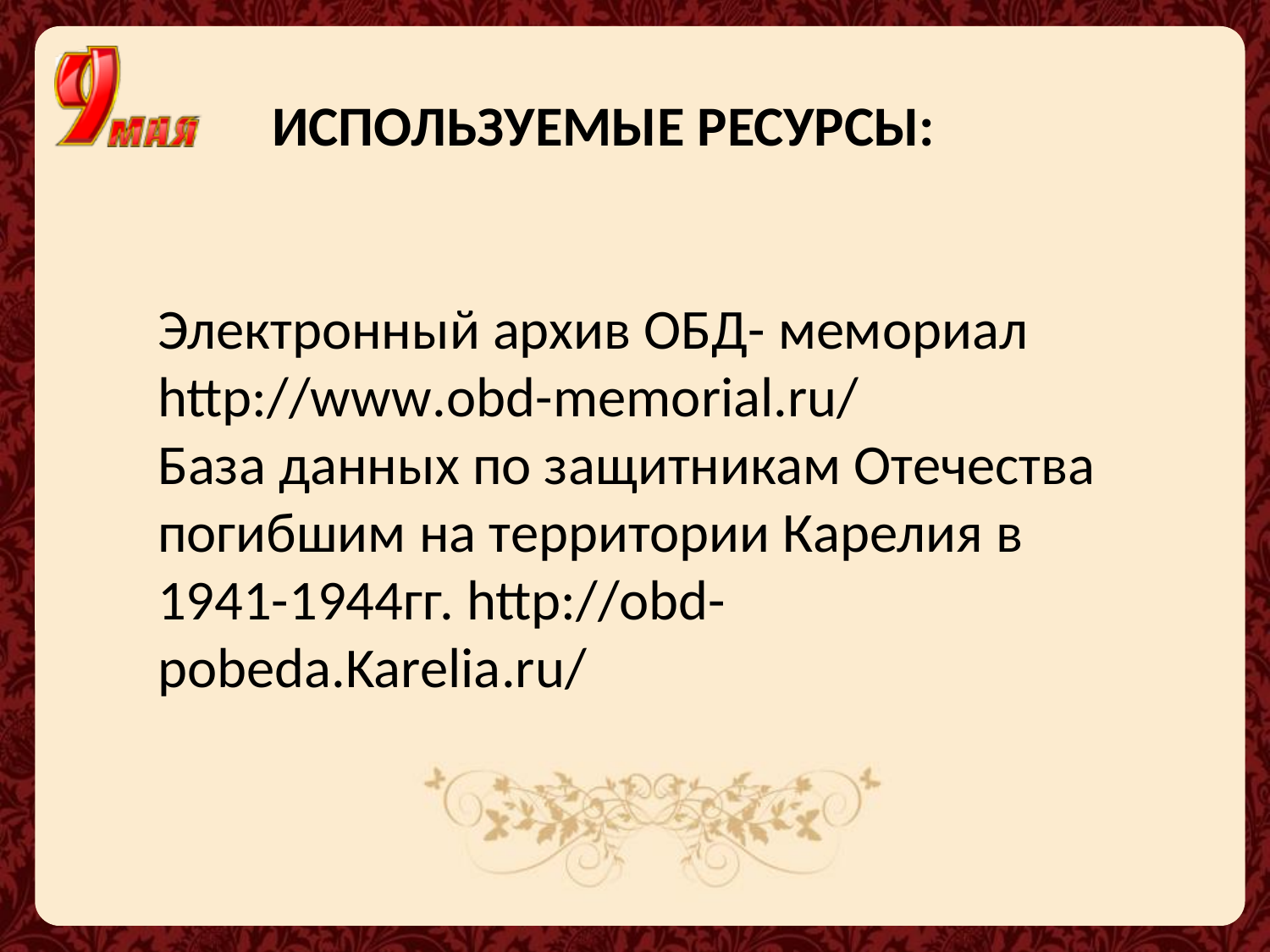

ИСПОЛЬЗУЕМЫЕ РЕСУРСЫ:

Электронный архив ОБД- мемориал http://www.obd-memorial.ru/
База данных по защитникам Отечества погибшим на территории Карелия в 1941-1944гг. http://obd-pobeda.Karelia.ru/